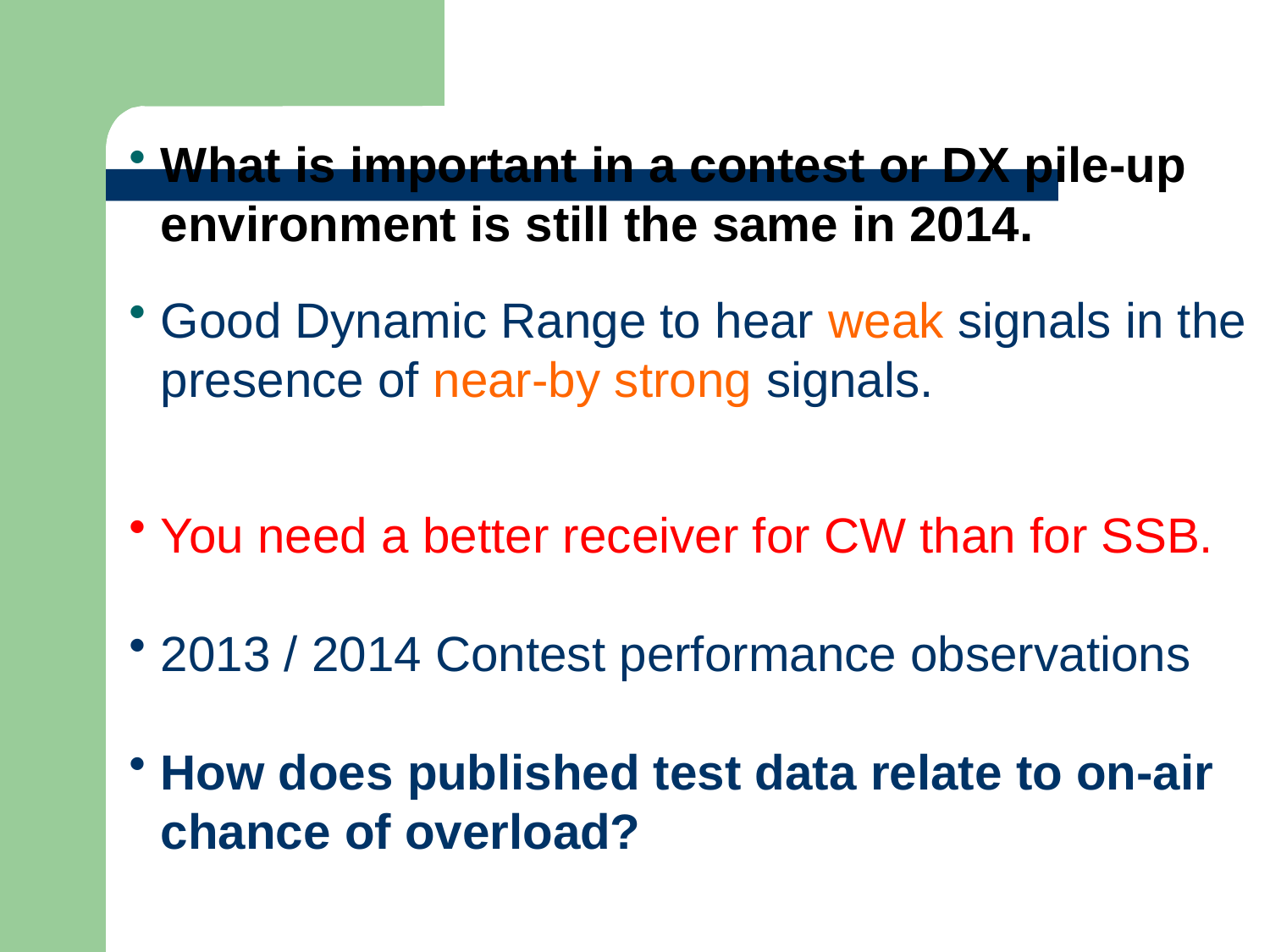

What is important in a contest or DX pile-up environment is still the same in 2014.
Good Dynamic Range to hear weak signals in the presence of near-by strong signals.

You need a better receiver for CW than for SSB.

2013 / 2014 Contest performance observations

How does published test data relate to on-air chance of overload?